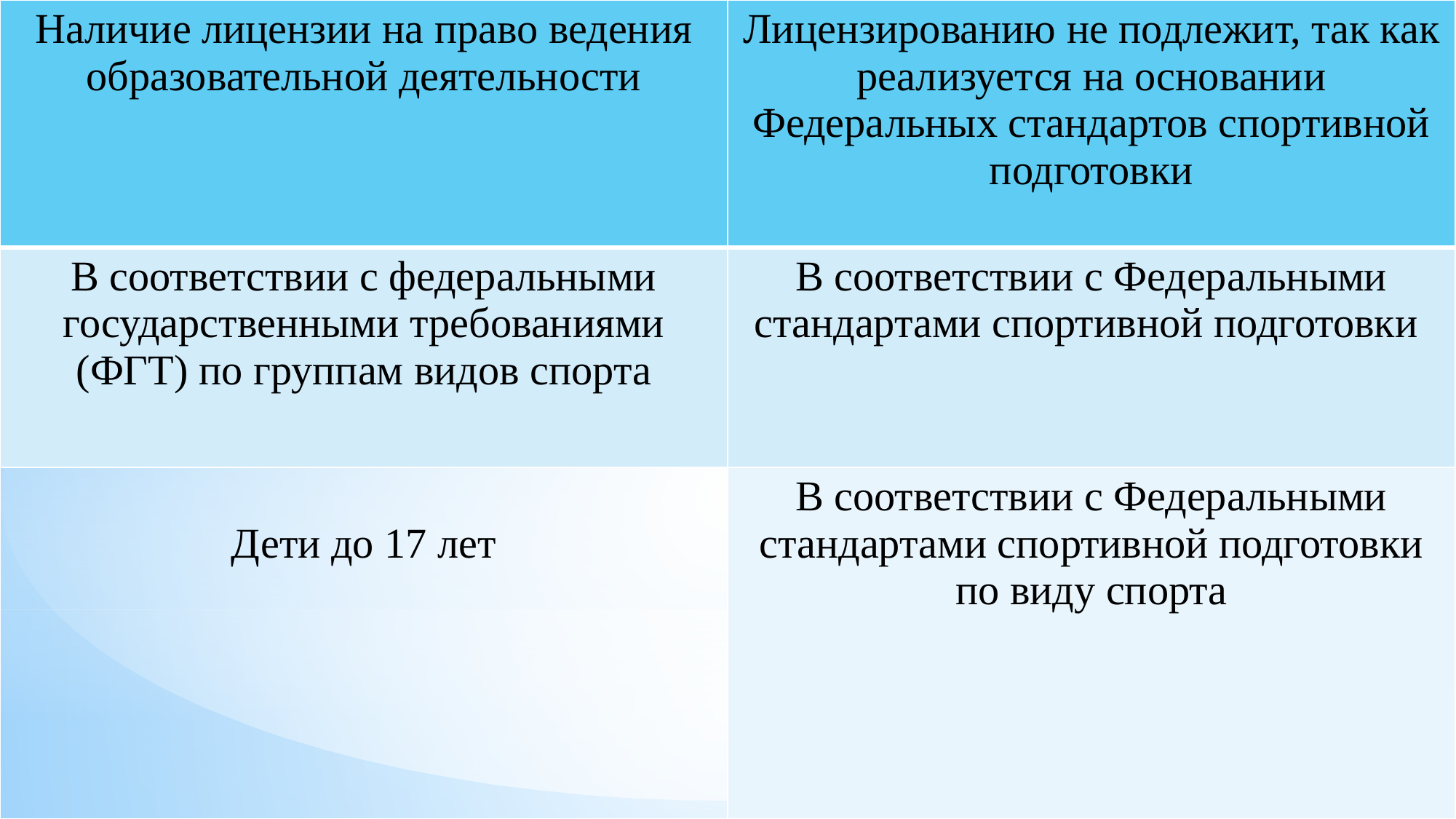

| Наличие лицензии на право ведения образовательной деятельности | Лицензированию не подлежит, так как реализуется на основании Федеральных стандартов спортивной подготовки |
| --- | --- |
| В соответствии с федеральными государственными требованиями (ФГТ) по группам видов спорта | В соответствии с Федеральными стандартами спортивной подготовки |
| Дети до 17 лет | В соответствии с Федеральными стандартами спортивной подготовки по виду спорта |
43